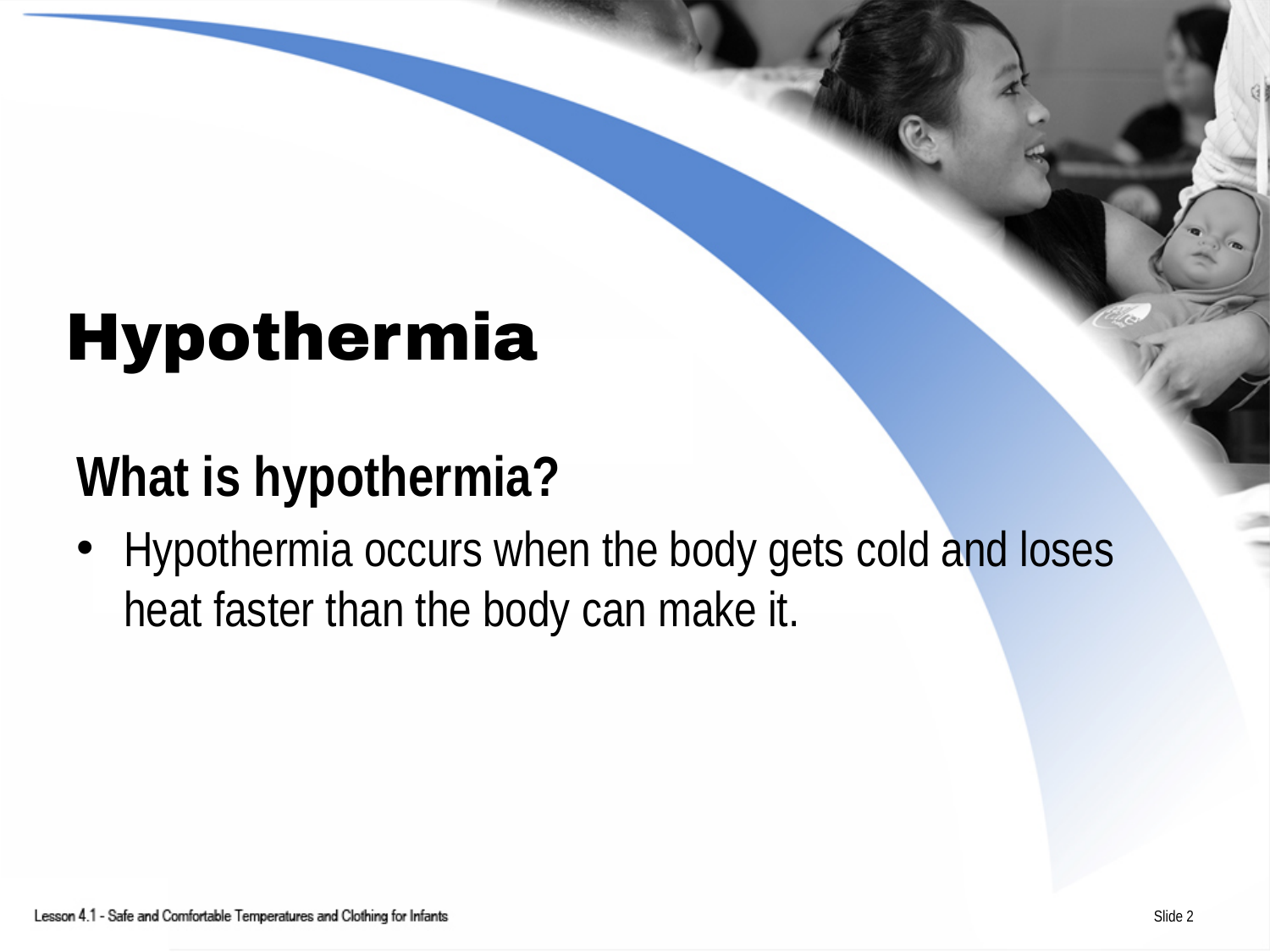

# Hypothermia
What is hypothermia?
Hypothermia occurs when the body gets cold and loses heat faster than the body can make it.

Slide 2